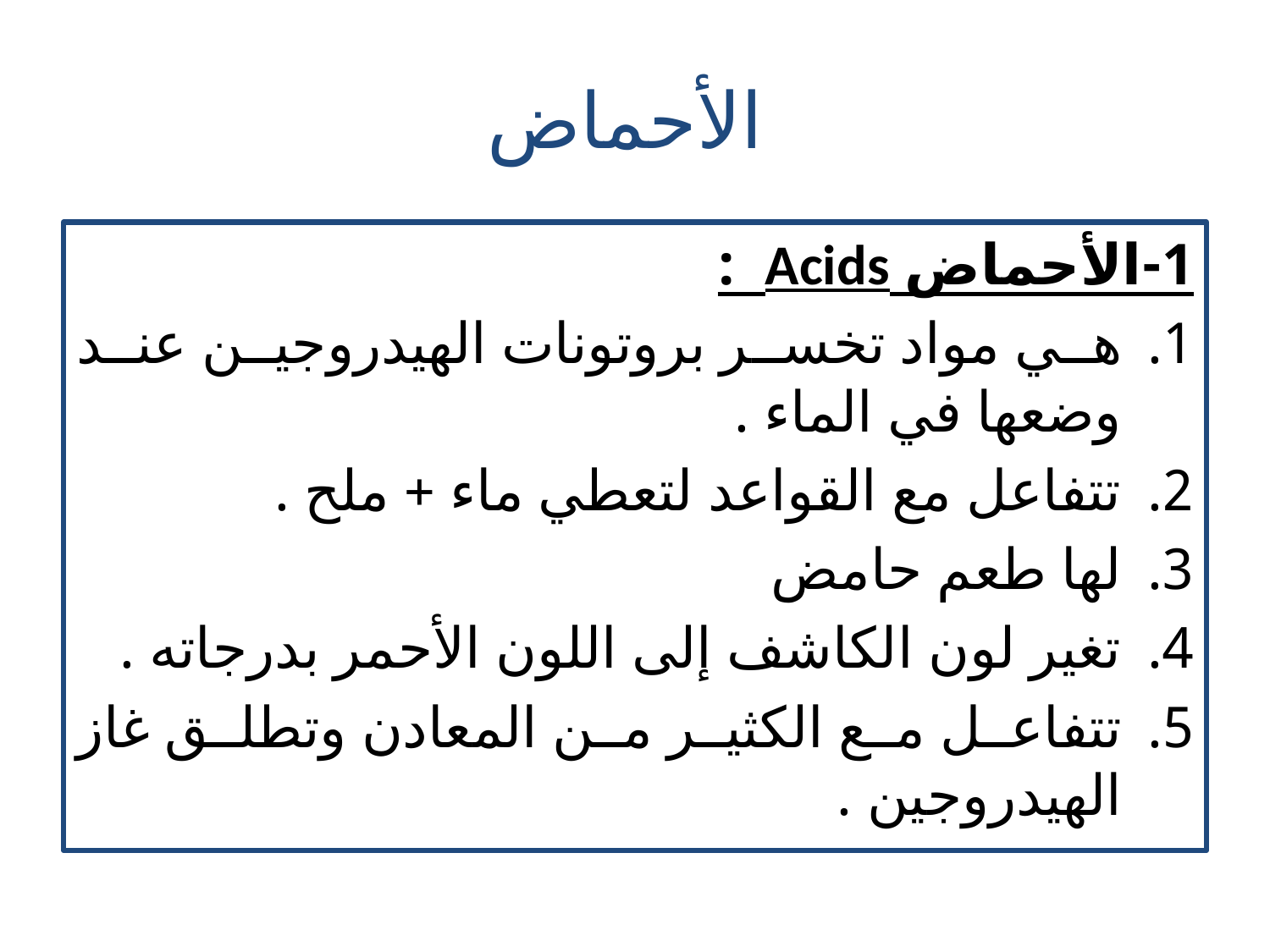

# الأحماض
1-الأحماض Acids  :
هي مواد تخسر بروتونات الهيدروجين عند وضعها في الماء .
تتفاعل مع القواعد لتعطي ماء + ملح .
لها طعم حامض
تغير لون الكاشف إلى اللون الأحمر بدرجاته .
تتفاعل مع الكثير من المعادن وتطلق غاز الهيدروجين .